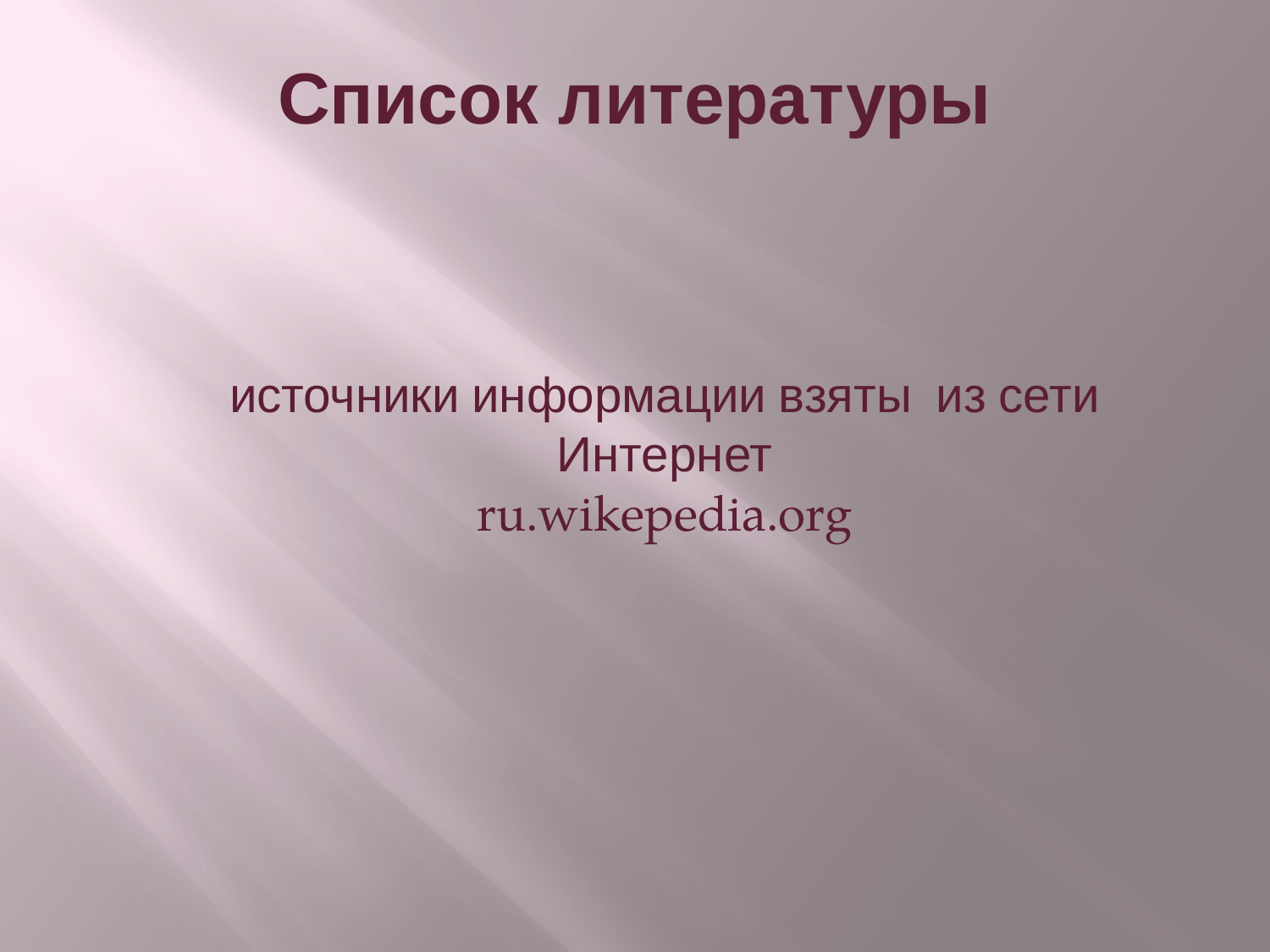

# Список литературы
источники информации взяты  из сети Интернет
ru.wikepedia.org